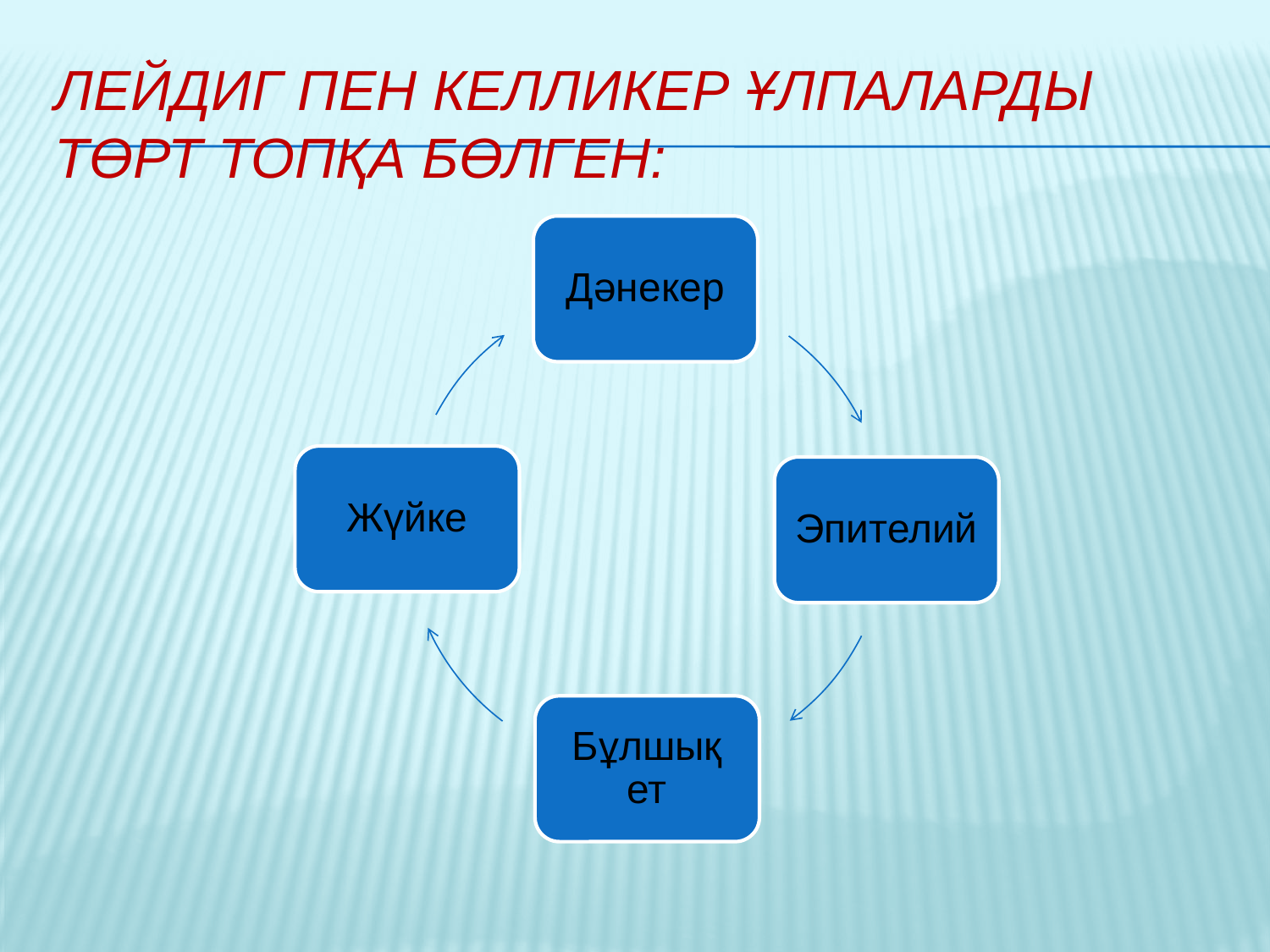

# Лейдиг пен Келликер ұлпаларды төрт топқа бөлген:
Дәнекер
Эпителий
Бұлшық ет
Жүйке